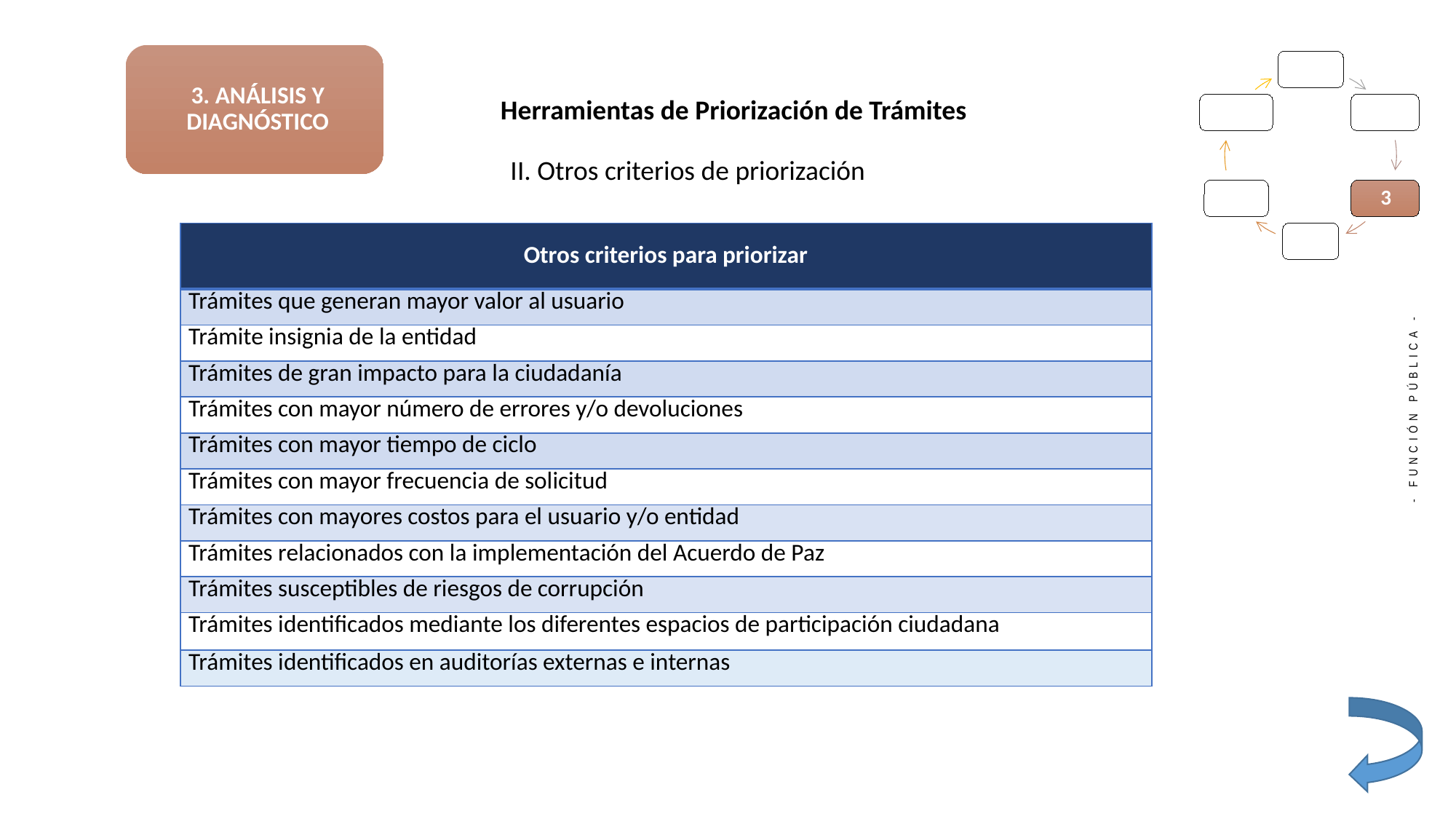

3. ANÁLISIS Y DIAGNÓSTICO

3

Herramientas de Priorización de Trámites
II. Otros criterios de priorización
| Otros criterios para priorizar |
| --- |
| Trámites que generan mayor valor al usuario |
| Trámite insignia de la entidad |
| Trámites de gran impacto para la ciudadanía |
| Trámites con mayor número de errores y/o devoluciones |
| Trámites con mayor tiempo de ciclo |
| Trámites con mayor frecuencia de solicitud |
| Trámites con mayores costos para el usuario y/o entidad |
| Trámites relacionados con la implementación del Acuerdo de Paz |
| Trámites susceptibles de riesgos de corrupción |
| Trámites identificados mediante los diferentes espacios de participación ciudadana |
| Trámites identificados en auditorías externas e internas |